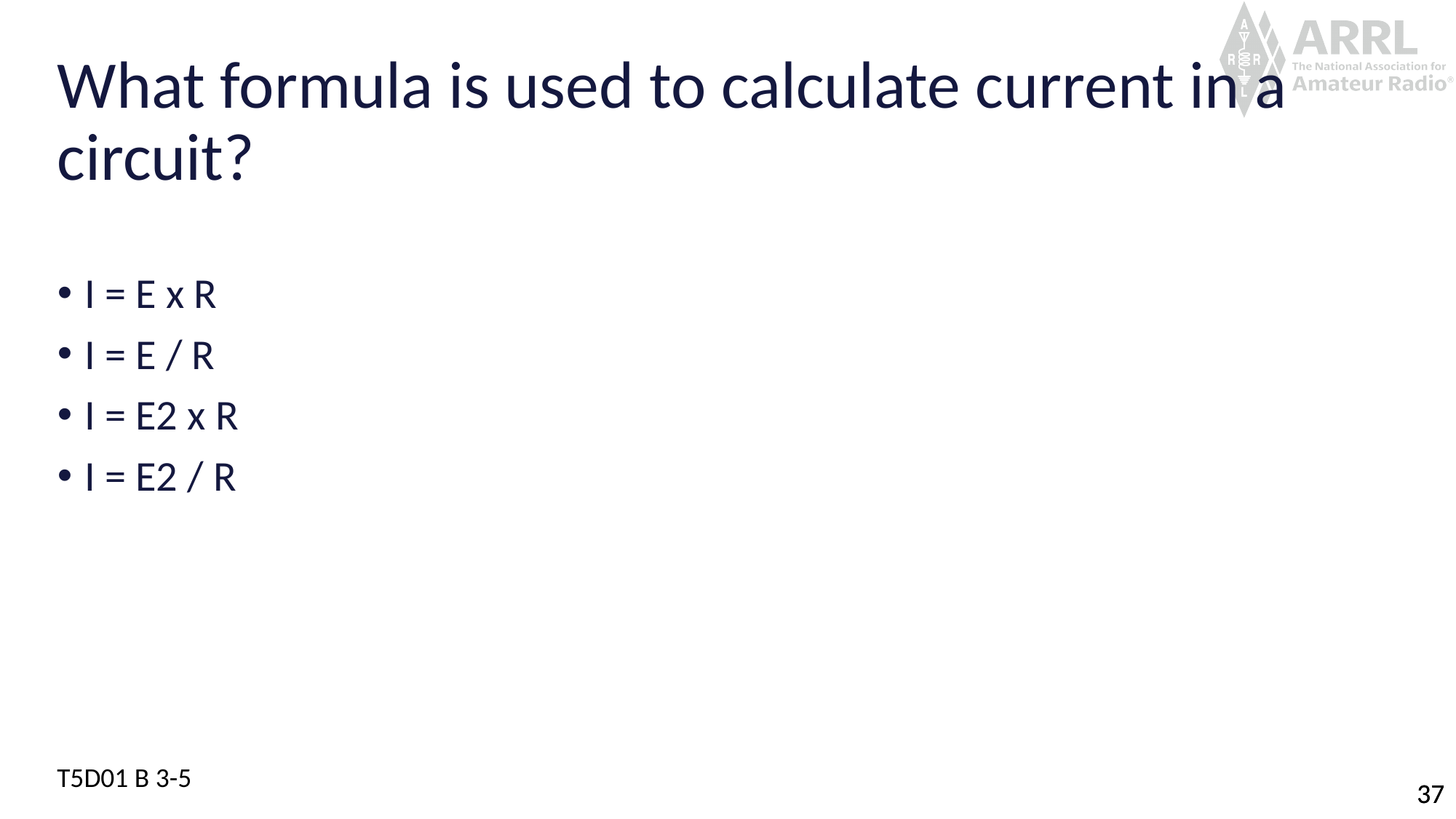

# What formula is used to calculate current in a circuit?
I = E x R
I = E / R
I = E2 x R
I = E2 / R
T5D01 B 3-5